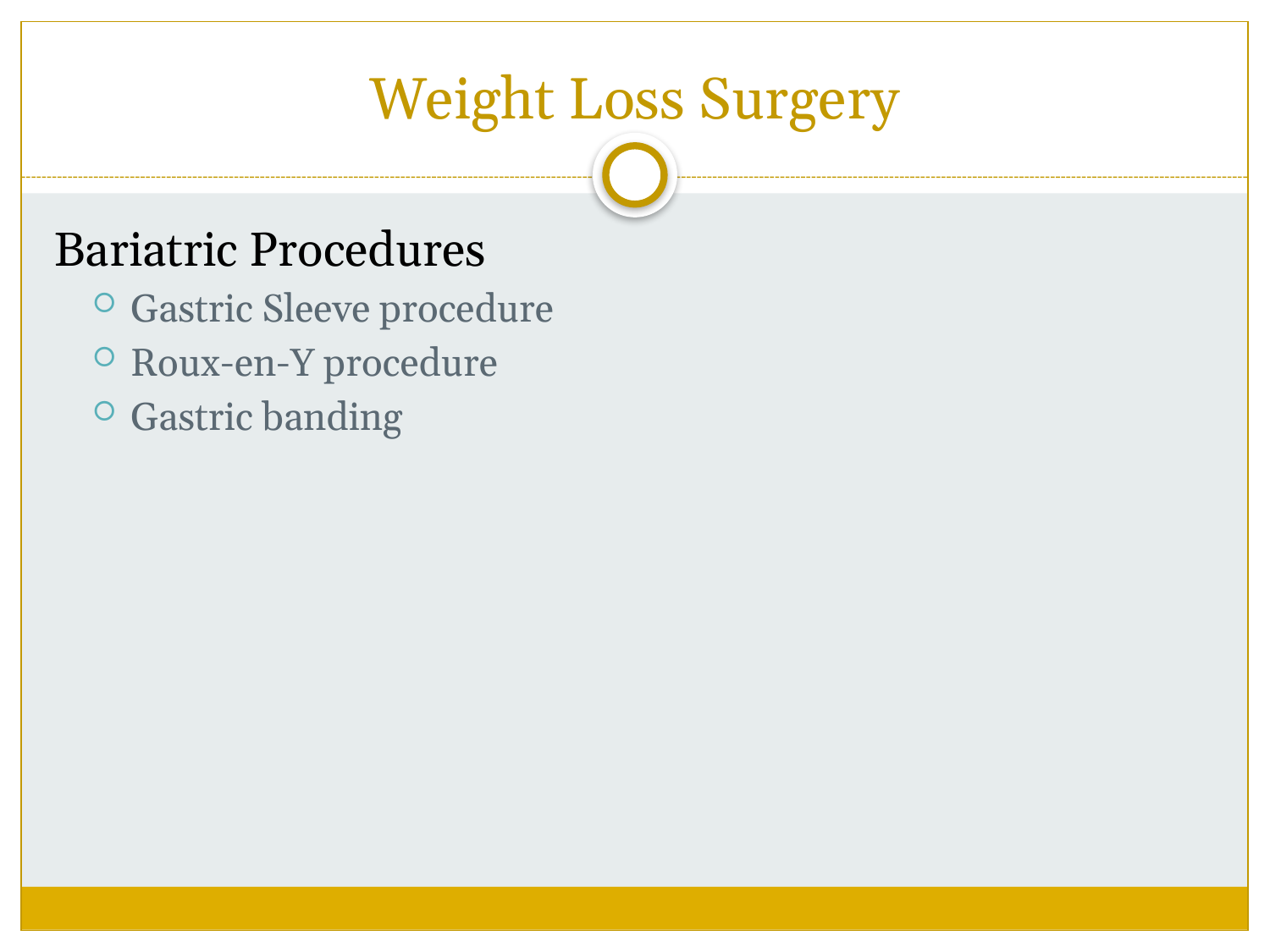

# Weight Loss Surgery
Bariatric Procedures
Gastric Sleeve procedure
Roux-en-Y procedure
Gastric banding